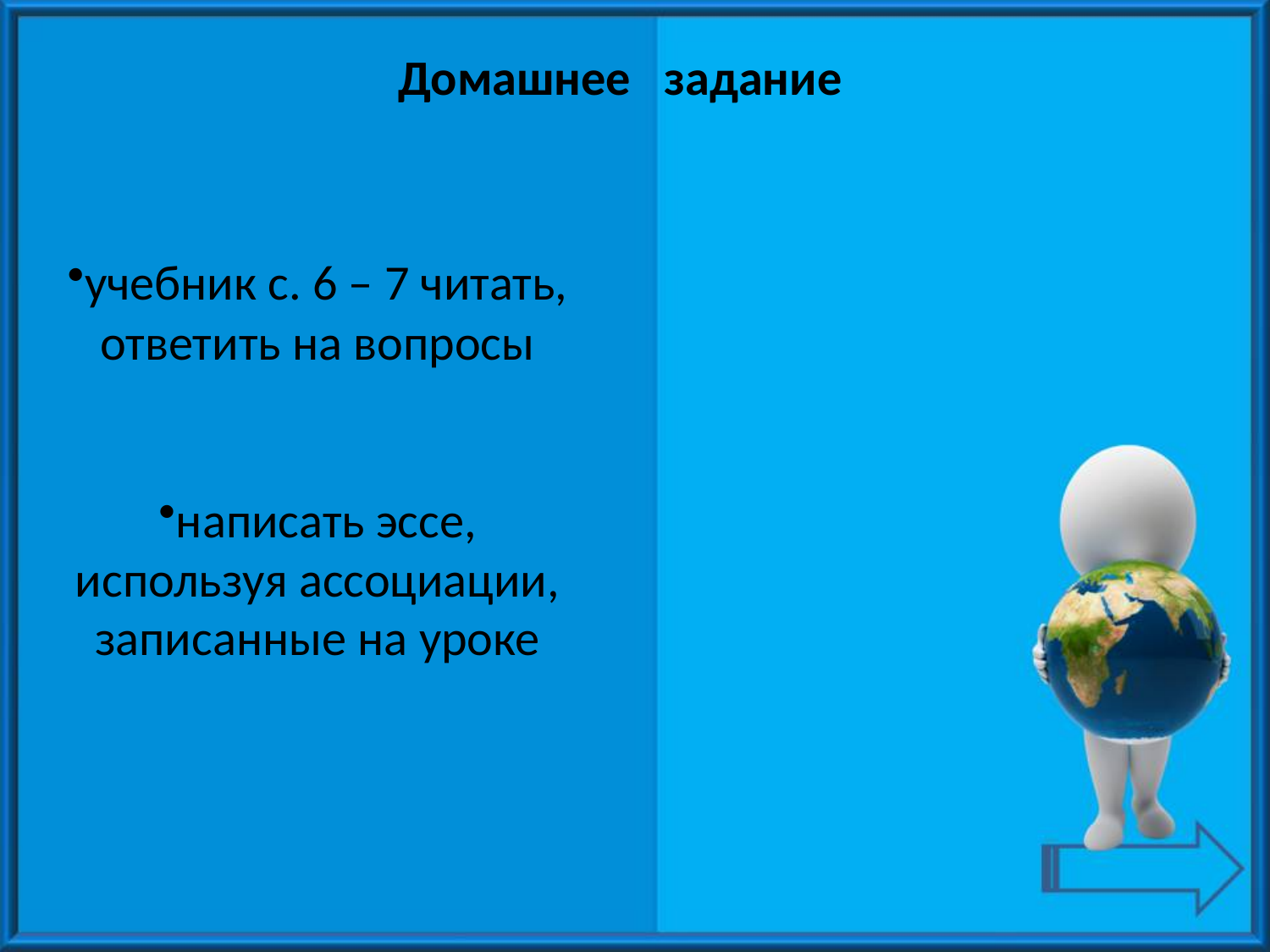

Домашнее   задание
учебник с. 6 – 7 читать, ответить на вопросы

написать эссе, используя ассоциации, записанные на уроке